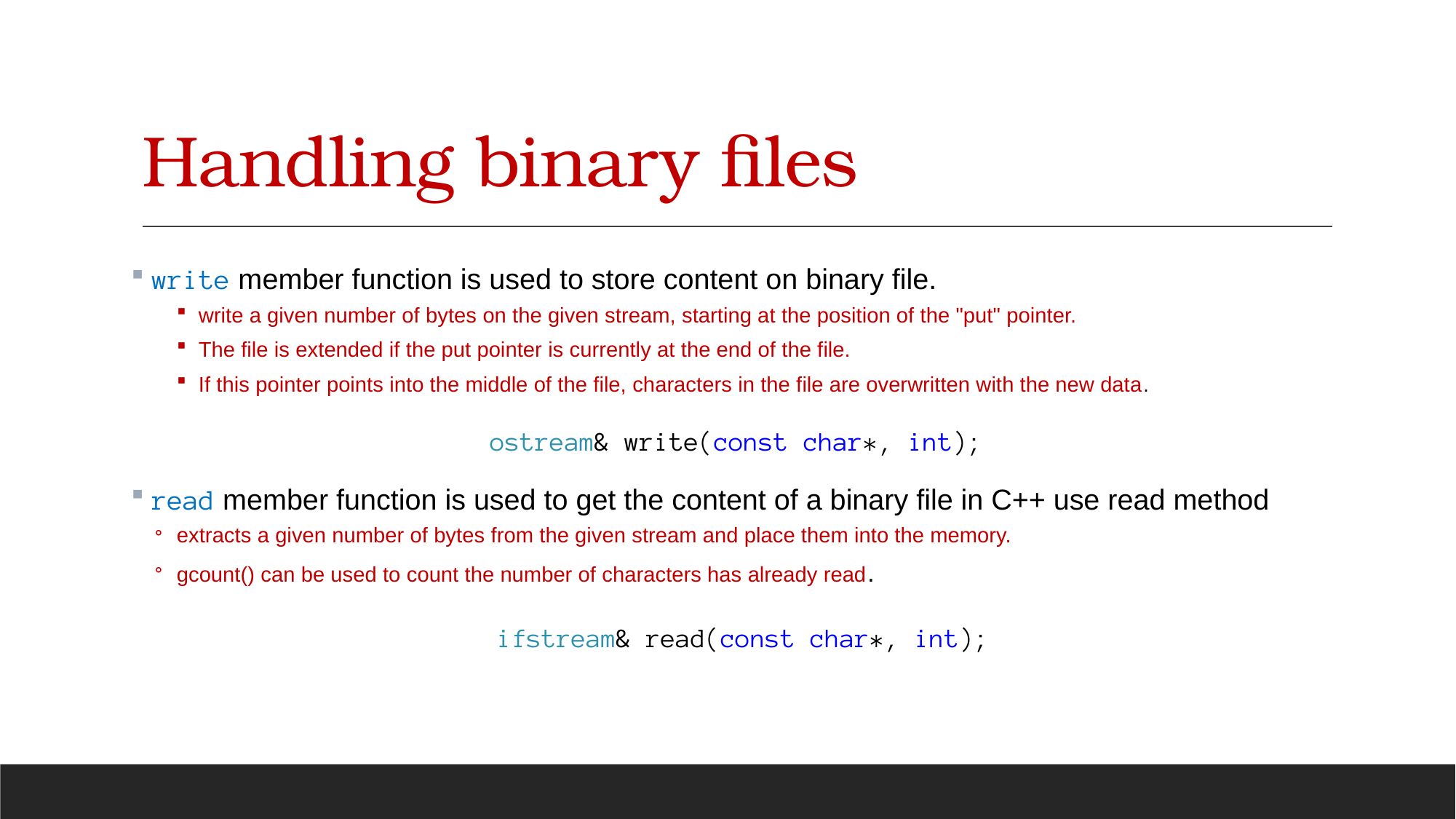

# Handling binary files
 write member function is used to store content on binary file.
write a given number of bytes on the given stream, starting at the position of the "put" pointer.
The file is extended if the put pointer is currently at the end of the file.
If this pointer points into the middle of the file, characters in the file are overwritten with the new data.
ostream& write(const char*, int);
 read member function is used to get the content of a binary file in C++ use read method
extracts a given number of bytes from the given stream and place them into the memory.
gcount() can be used to count the number of characters has already read.

ifstream& read(const char*, int);